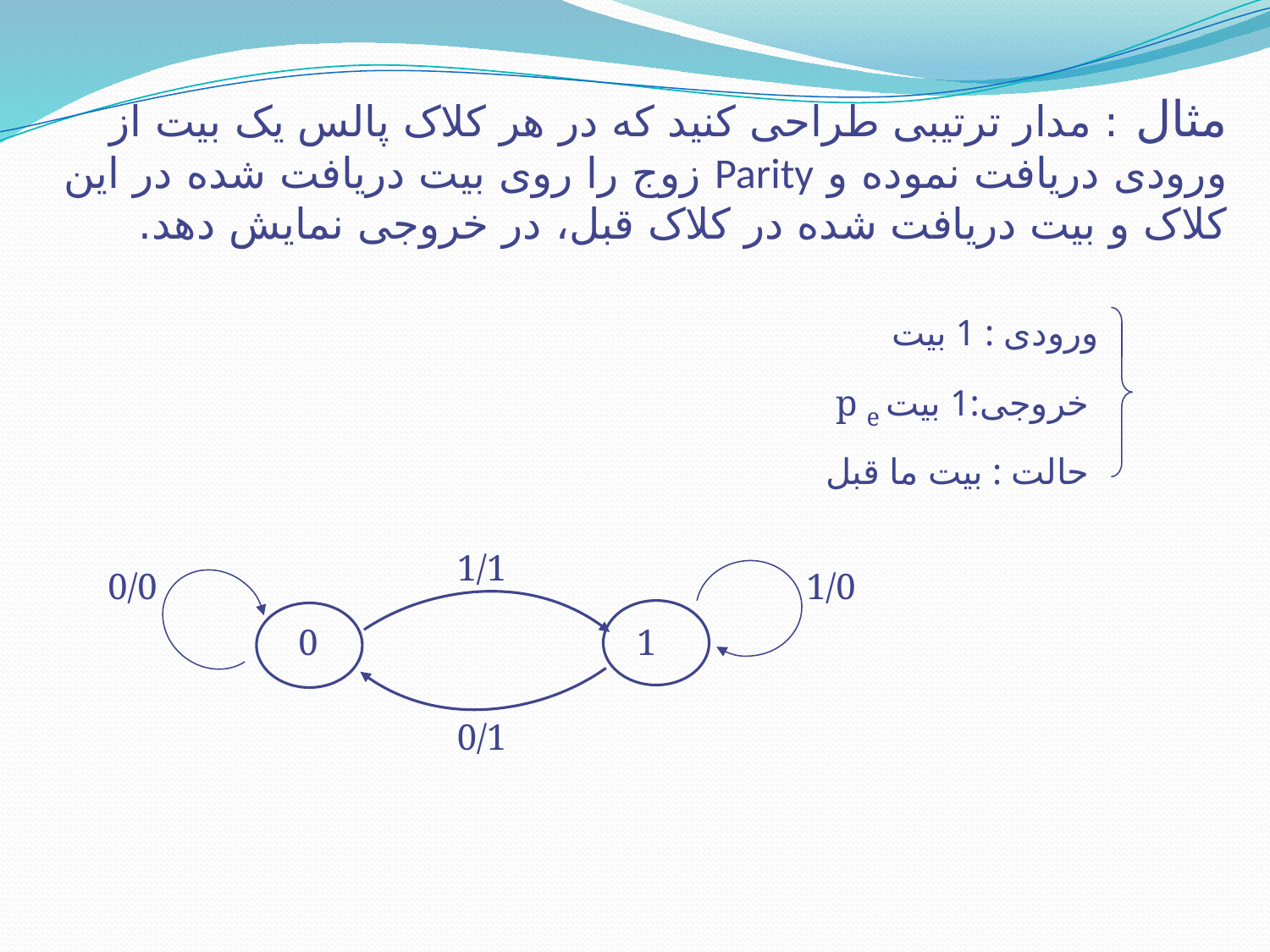

# مثال : مدار ترتیبی طراحی کنید که در هر کلاک پالس یک بیت از ورودی دریافت نموده و Parity زوج را روی بیت دریافت شده در این کلاک و بیت دریافت شده در کلاک قبل، در خروجی نمایش دهد.
ورودی : 1 بیت
p e خروجی:1 بیت
حالت : بیت ما قبل

1/1

0/0
1/0

0
1
0/1